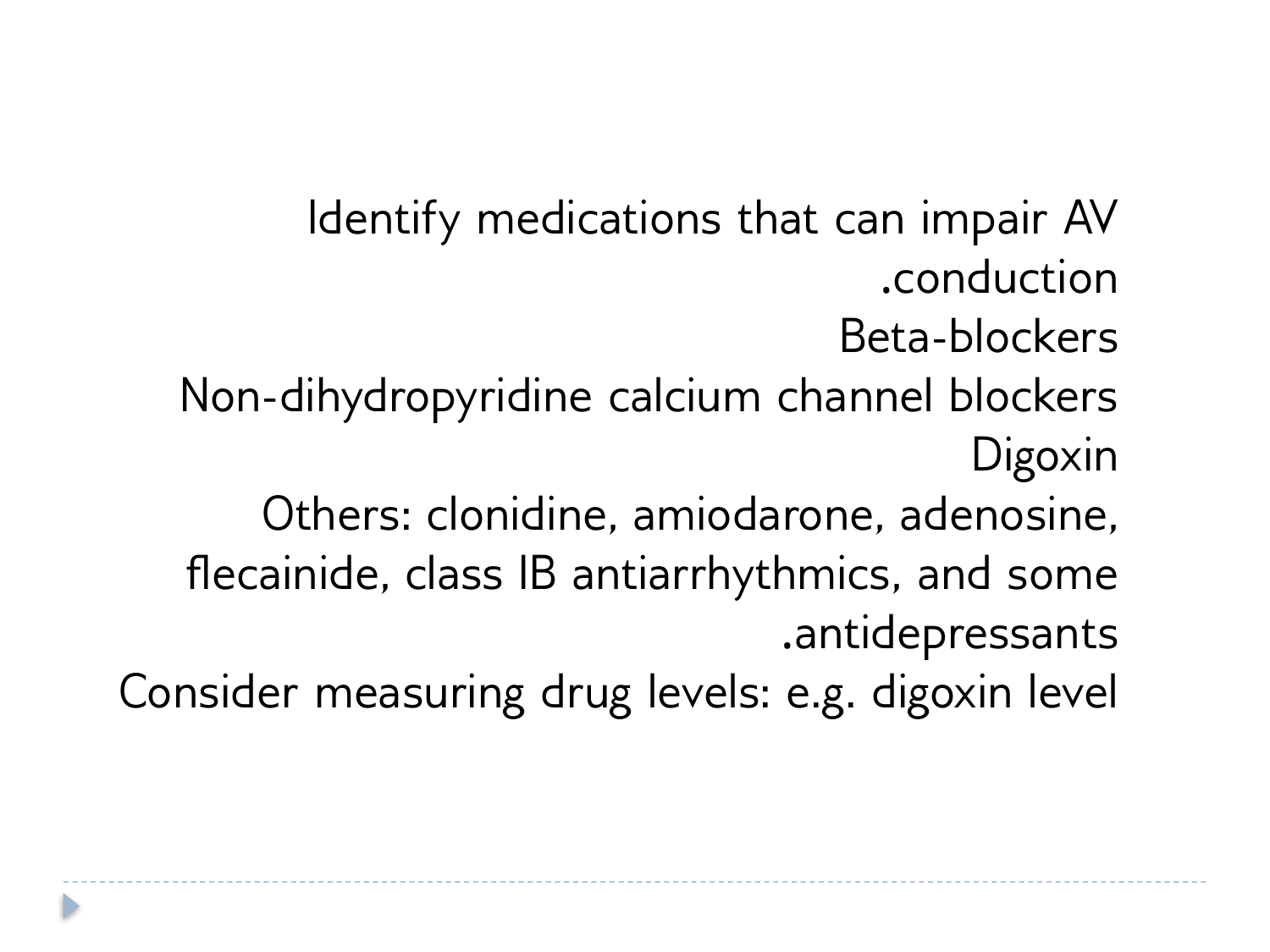

Identify medications that can impair AV conduction.
Beta-blockers
Non-dihydropyridine calcium channel blockers
Digoxin
Others: clonidine, amiodarone, adenosine, flecainide, class IB antiarrhythmics, and some antidepressants.
Consider measuring drug levels: e.g. digoxin level